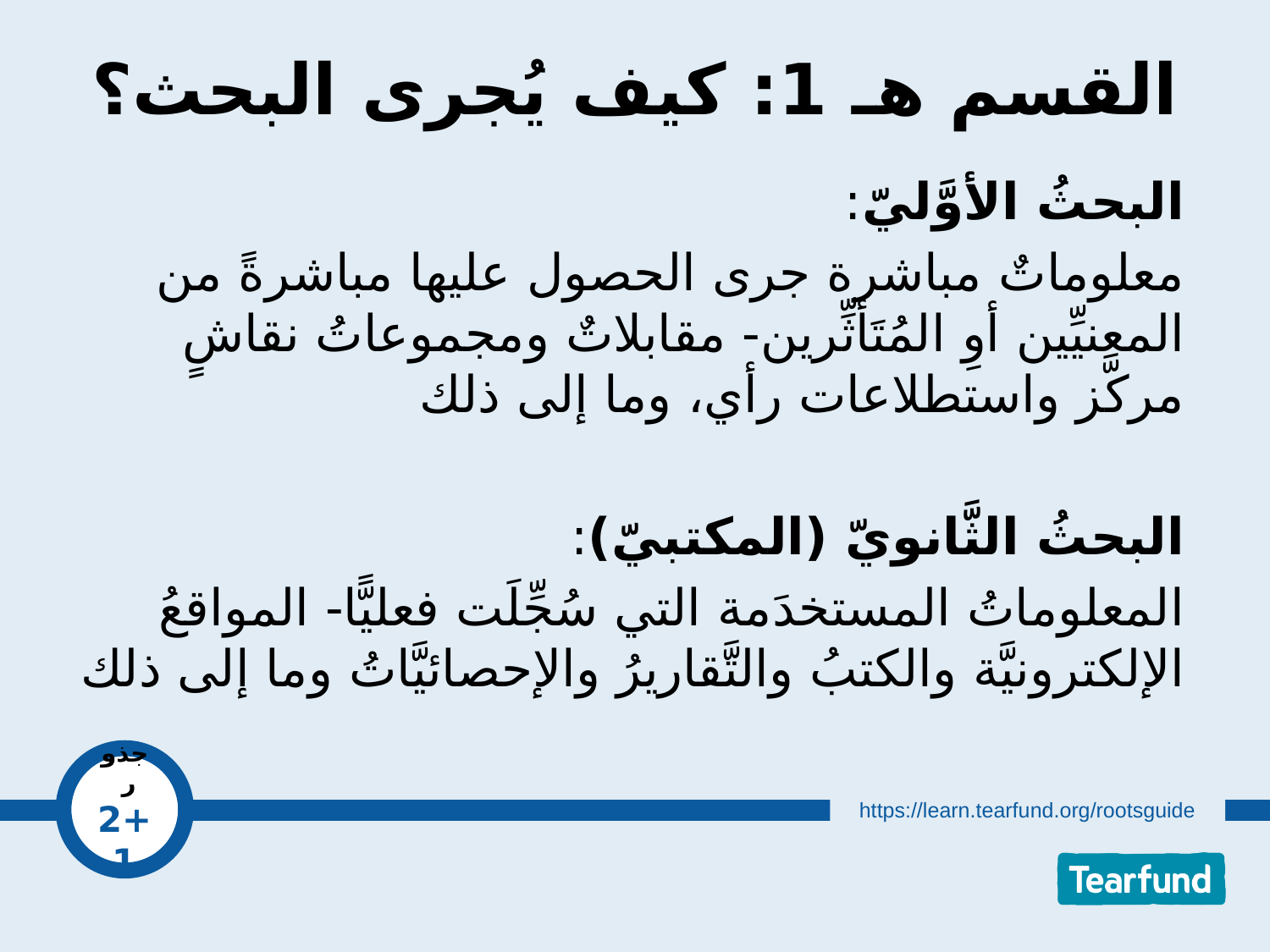

# القسم هـ 1: كيف يُجرى البحث؟
البحثُ الأوَّليّ:
معلوماتٌ مباشرة جرى الحصول عليها مباشرةً من المعنيِّين أوِ المُتَأثِّرين- مقابلاتٌ ومجموعاتُ نقاشٍ مركَّز واستطلاعات رأي، وما إلى ذلك

البحثُ الثَّانويّ (المكتبيّ):
المعلوماتُ المستخدَمة التي سُجِّلَت فعليًّا- المواقعُ الإلكترونيَّة والكتبُ والتَّقاريرُ والإحصائيَّاتُ وما إلى ذلك